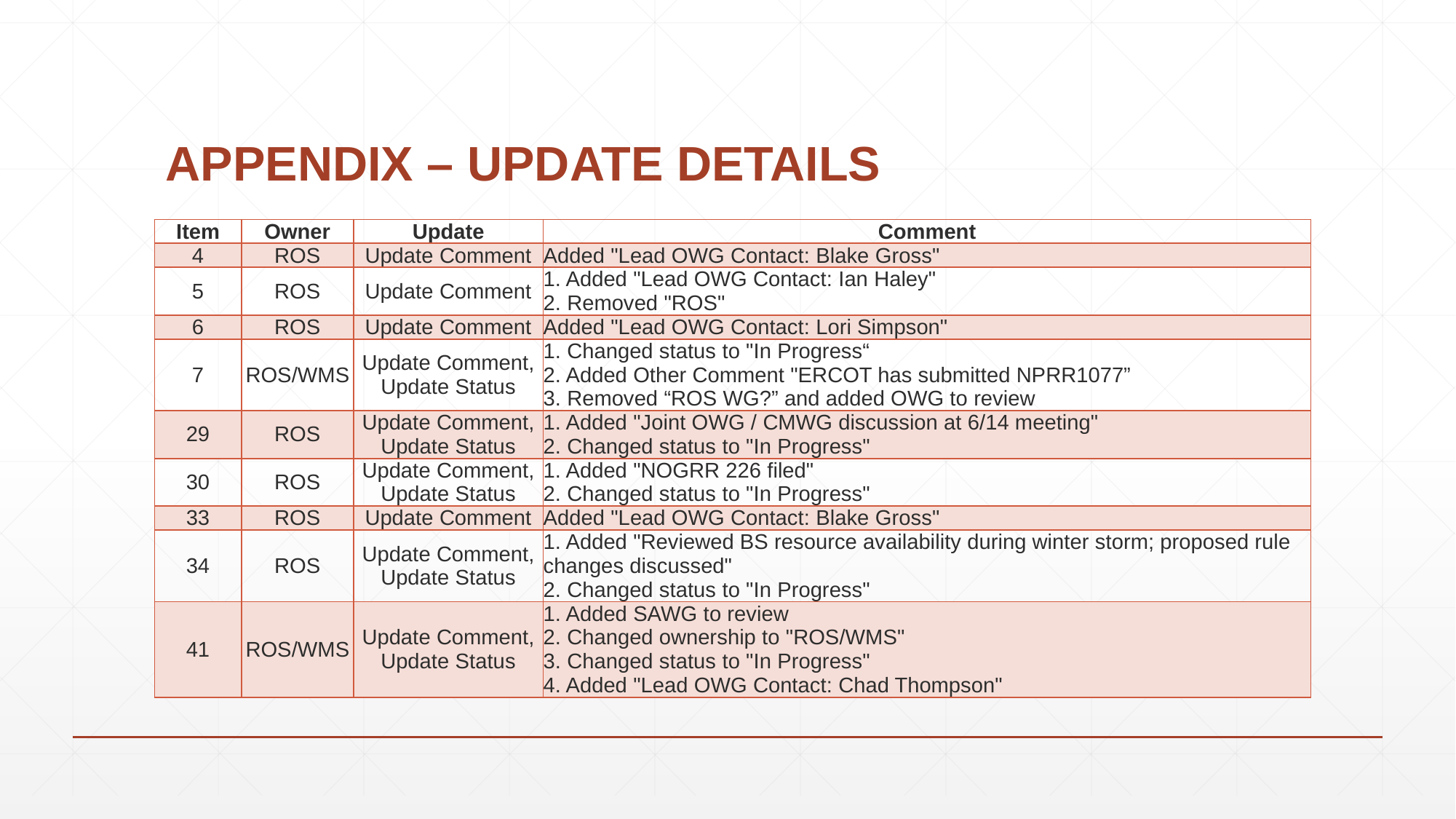

# APPENDIX – UPDATE DETAILS
| Item | Owner | Update | Comment |
| --- | --- | --- | --- |
| 4 | ROS | Update Comment | Added "Lead OWG Contact: Blake Gross" |
| 5 | ROS | Update Comment | 1. Added "Lead OWG Contact: Ian Haley" 2. Removed "ROS" |
| 6 | ROS | Update Comment | Added "Lead OWG Contact: Lori Simpson" |
| 7 | ROS/WMS | Update Comment, Update Status | 1. Changed status to "In Progress“ 2. Added Other Comment "ERCOT has submitted NPRR1077” 3. Removed “ROS WG?” and added OWG to review |
| 29 | ROS | Update Comment, Update Status | 1. Added "Joint OWG / CMWG discussion at 6/14 meeting" 2. Changed status to "In Progress" |
| 30 | ROS | Update Comment, Update Status | 1. Added "NOGRR 226 filed" 2. Changed status to "In Progress" |
| 33 | ROS | Update Comment | Added "Lead OWG Contact: Blake Gross" |
| 34 | ROS | Update Comment, Update Status | 1. Added "Reviewed BS resource availability during winter storm; proposed rule changes discussed" 2. Changed status to "In Progress" |
| 41 | ROS/WMS | Update Comment, Update Status | 1. Added SAWG to review 2. Changed ownership to "ROS/WMS" 3. Changed status to "In Progress" 4. Added "Lead OWG Contact: Chad Thompson" |